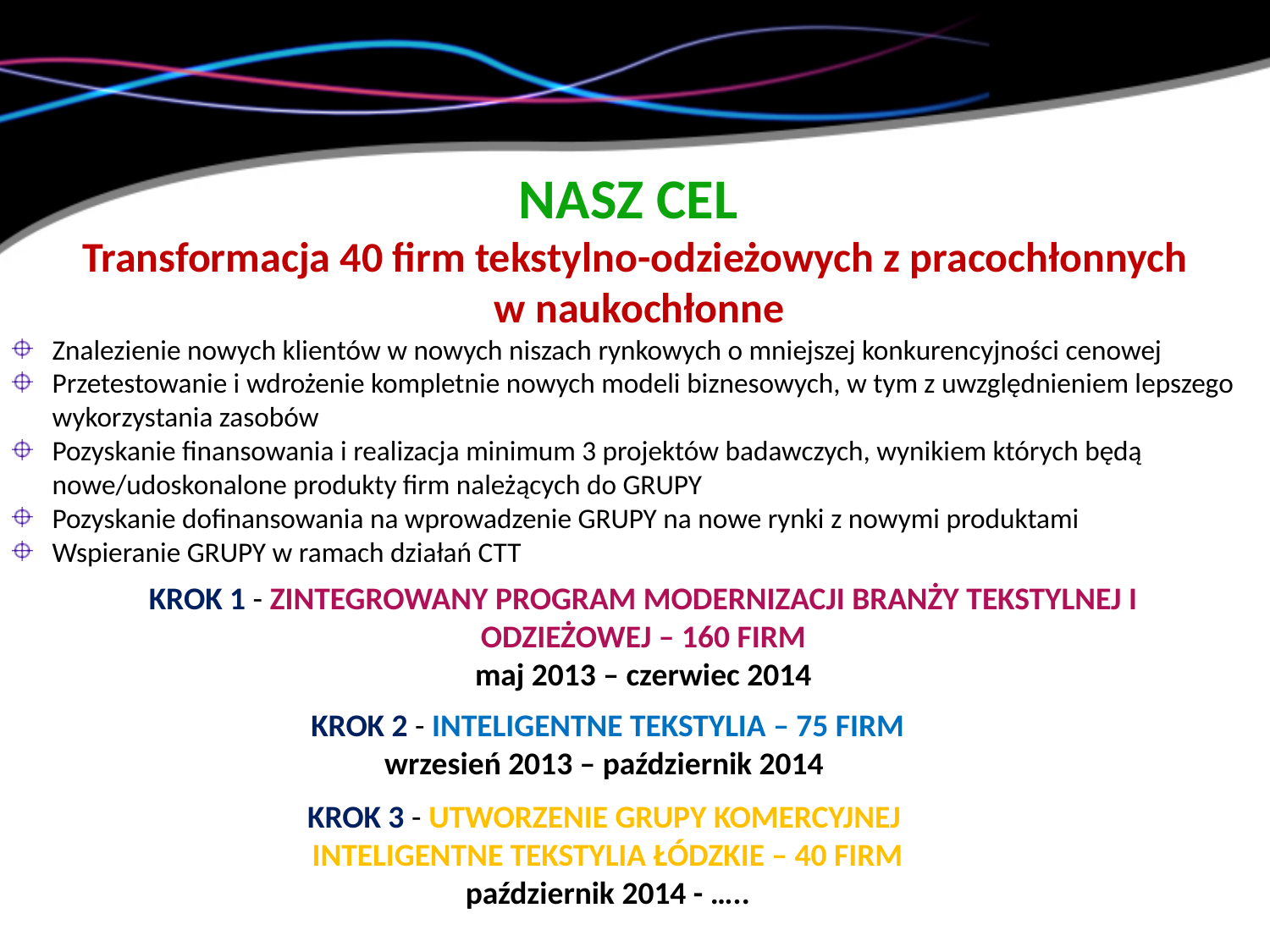

NASZ CEL
Transformacja 40 firm tekstylno-odzieżowych z pracochłonnych
 w naukochłonne
Znalezienie nowych klientów w nowych niszach rynkowych o mniejszej konkurencyjności cenowej
Przetestowanie i wdrożenie kompletnie nowych modeli biznesowych, w tym z uwzględnieniem lepszego wykorzystania zasobów
Pozyskanie finansowania i realizacja minimum 3 projektów badawczych, wynikiem których będą nowe/udoskonalone produkty firm należących do GRUPY
Pozyskanie dofinansowania na wprowadzenie GRUPY na nowe rynki z nowymi produktami
Wspieranie GRUPY w ramach działań CTT

KROK 1 - ZINTEGROWANY PROGRAM MODERNIZACJI BRANŻY TEKSTYLNEJ I ODZIEŻOWEJ – 160 FIRM
maj 2013 – czerwiec 2014
KROK 2 - INTELIGENTNE TEKSTYLIA – 75 FIRM
wrzesień 2013 – październik 2014
KROK 3 - UTWORZENIE GRUPY KOMERCYJNEJ
INTELIGENTNE TEKSTYLIA ŁÓDZKIE – 40 FIRM
październik 2014 - …..